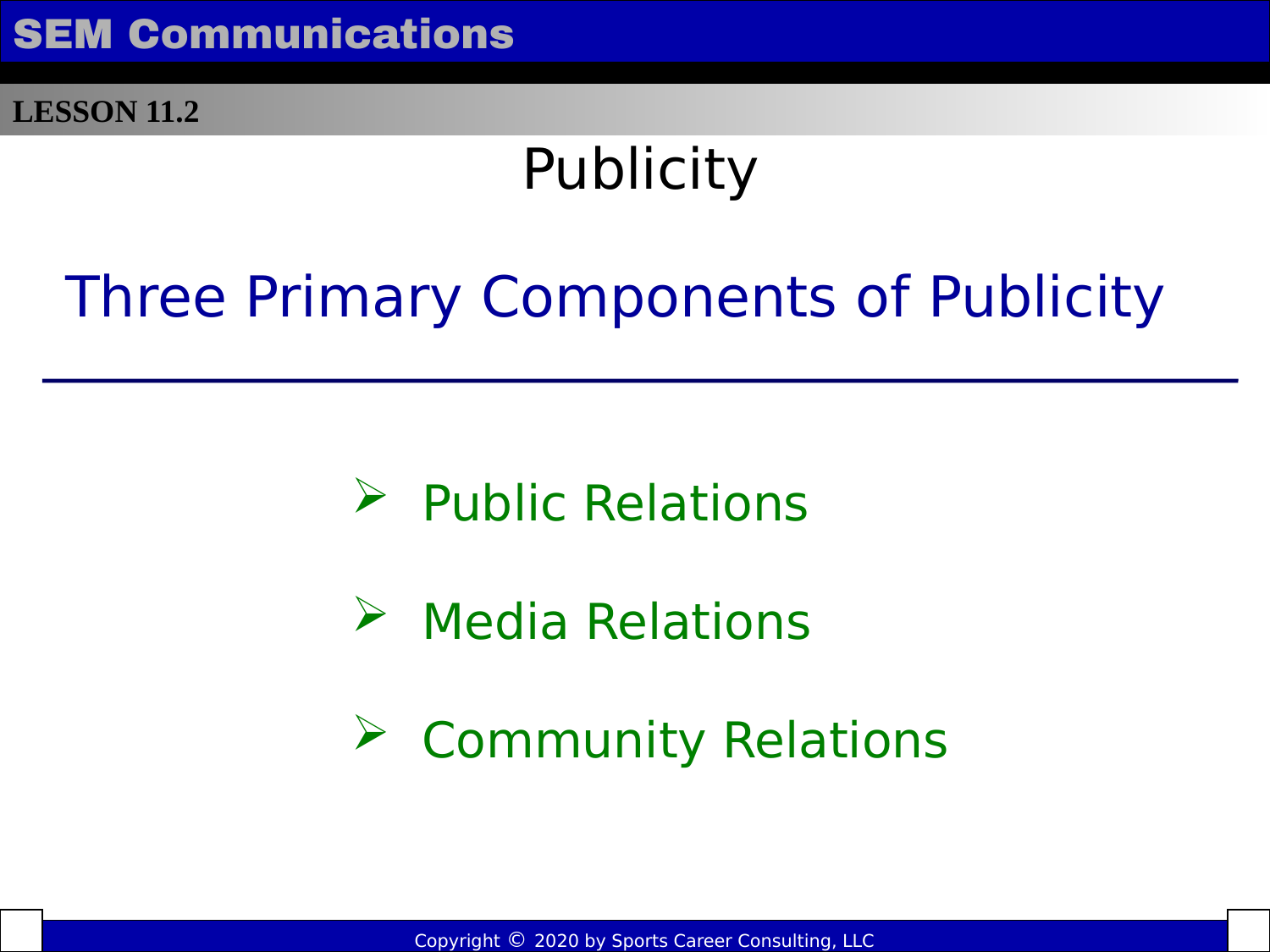

SEM Communications
LESSON 11.2
Publicity
Three Primary Components of Publicity

  Public Relations

  Media Relations

  Community Relations
Copyright © 2020 by Sports Career Consulting, LLC